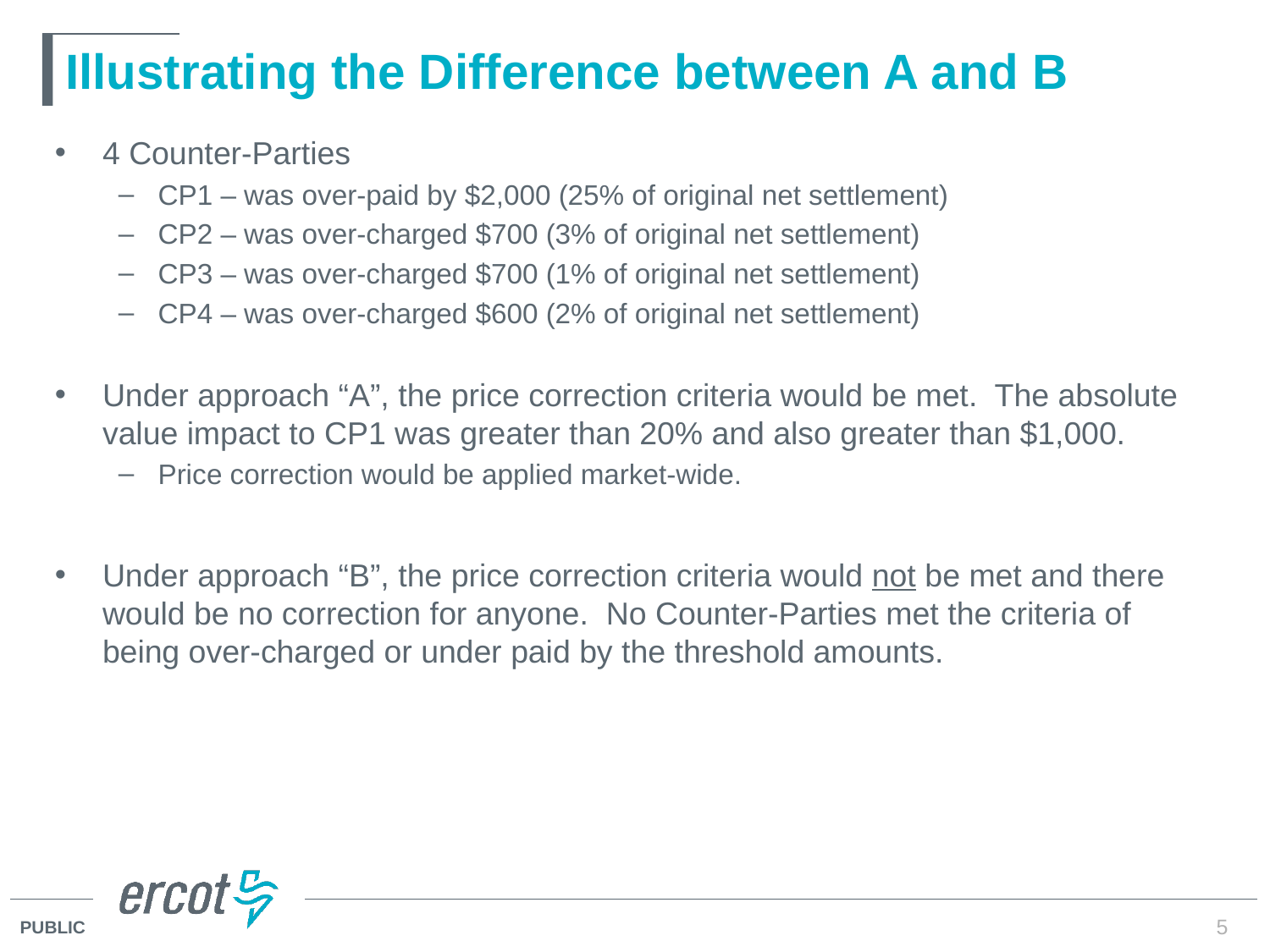

# Illustrating the Difference between A and B
4 Counter-Parties
CP1 – was over-paid by $2,000 (25% of original net settlement)
CP2 – was over-charged $700 (3% of original net settlement)
CP3 – was over-charged $700 (1% of original net settlement)
CP4 – was over-charged $600 (2% of original net settlement)

Under approach “A”, the price correction criteria would be met.  The absolute value impact to CP1 was greater than 20% and also greater than $1,000.
Price correction would be applied market-wide.

Under approach “B”, the price correction criteria would not be met and there would be no correction for anyone.  No Counter-Parties met the criteria of being over-charged or under paid by the threshold amounts.

5